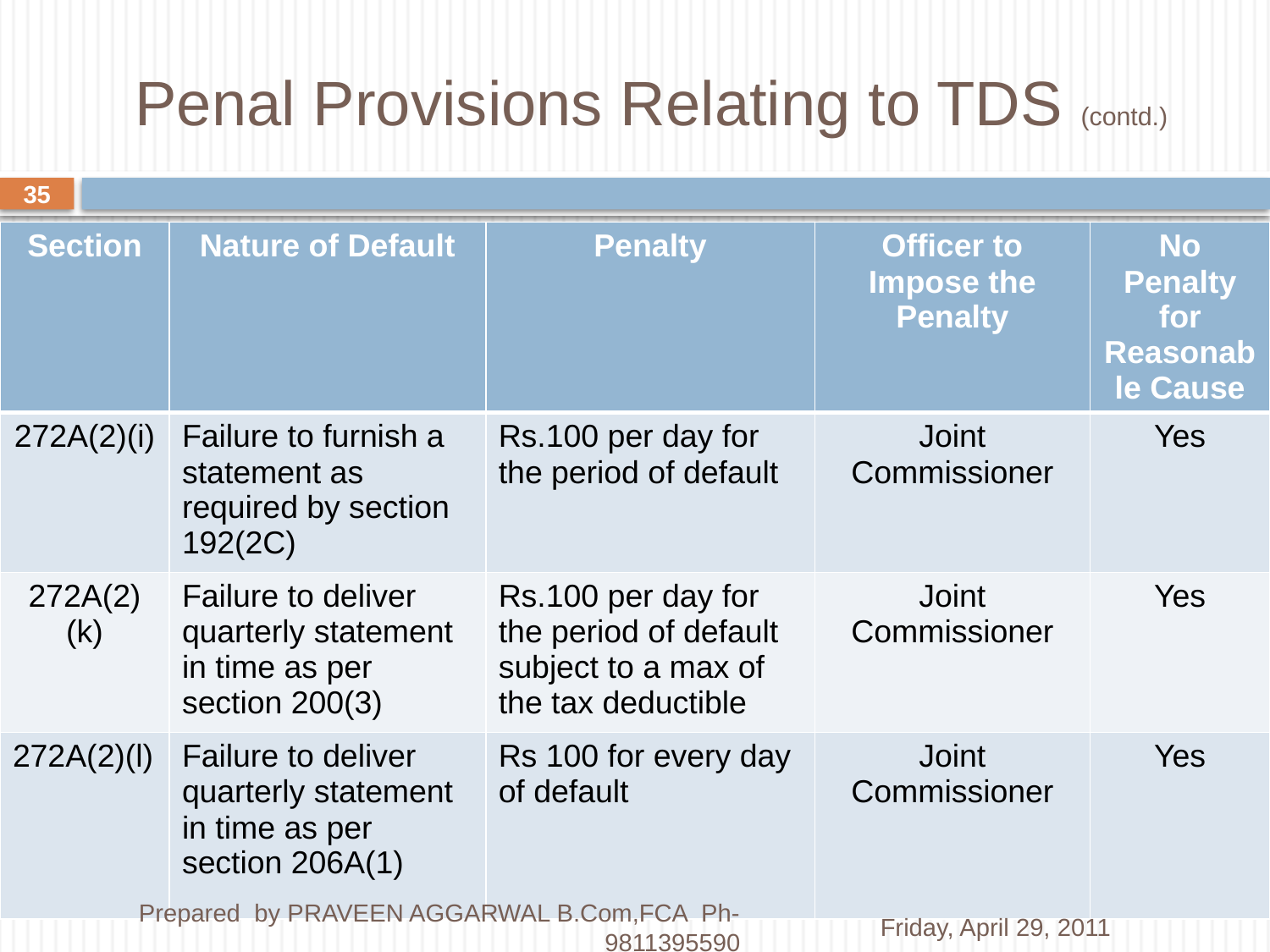

# Penal Provisions Relating to TDS (contd.)
35
| Section | Nature of Default | Penalty | Officer to Impose the Penalty | No Penalty for Reasonable Cause |
| --- | --- | --- | --- | --- |
| 272A(2)(i) | Failure to furnish a statement as required by section 192(2C) | Rs.100 per day for the period of default | Joint Commissioner | Yes |
| 272A(2)(k) | Failure to deliver quarterly statement in time as per section 200(3) | Rs.100 per day for the period of default subject to a max of the tax deductible | Joint Commissioner | Yes |
| 272A(2)(l) | Failure to deliver quarterly statement in time as per section 206A(1) | Rs 100 for every day of default | Joint Commissioner | Yes |
Prepared  by PRAVEEN AGGARWAL B.Com,FCA  Ph-9811395590
Friday, April 29, 2011